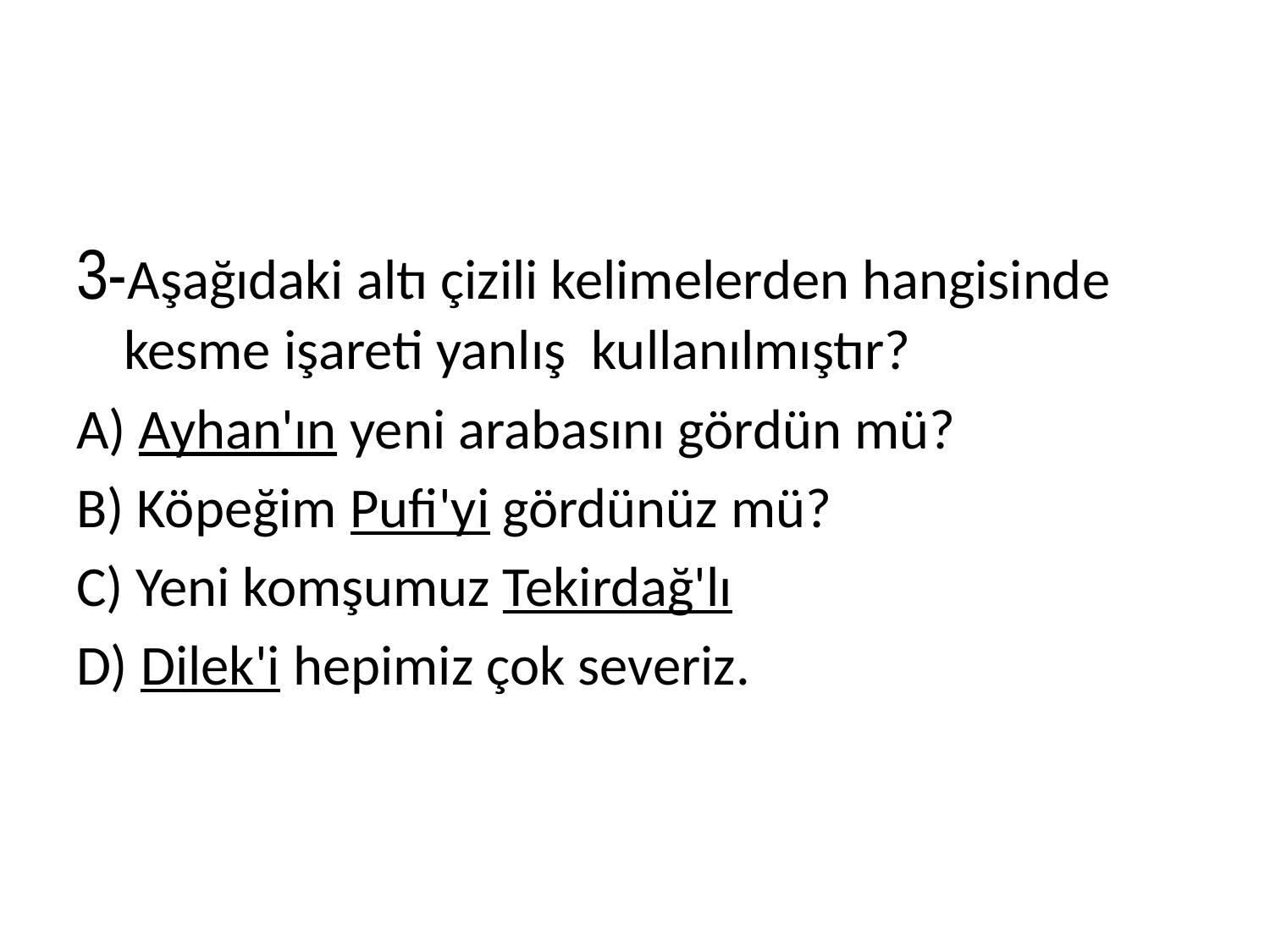

3-Aşağıdaki altı çizili kelimelerden hangisinde kesme işareti yanlış  kullanılmıştır?
A) Ayhan'ın yeni arabasını gördün mü?
B) Köpeğim Pufi'yi gördünüz mü?
C) Yeni komşumuz Tekirdağ'lı
D) Dilek'i hepimiz çok severiz.